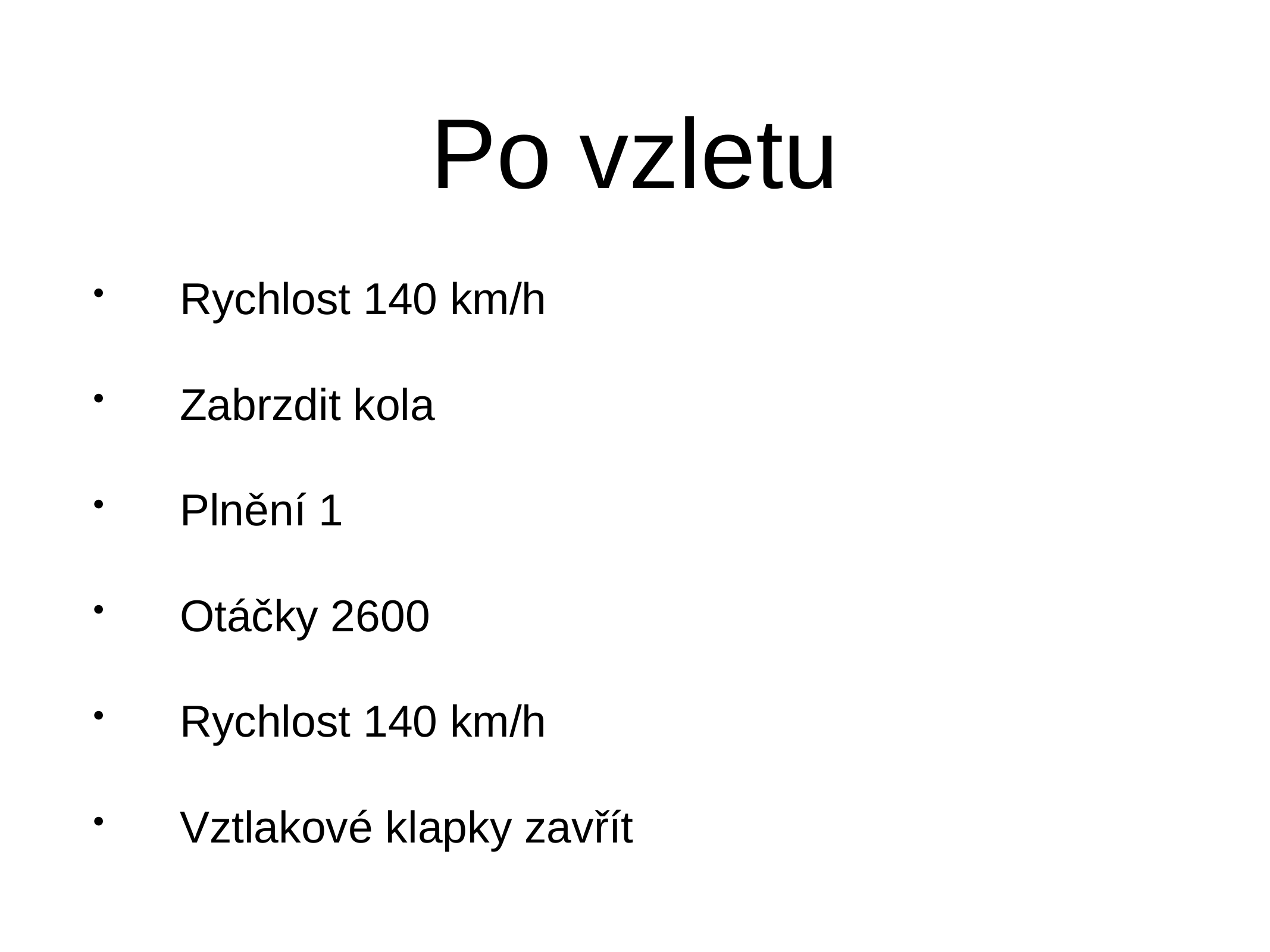

# Po vzletu
Rychlost 140 km/h
Zabrzdit kola
Plnění 1
Otáčky 2600
Rychlost 140 km/h
Vztlakové klapky zavřít